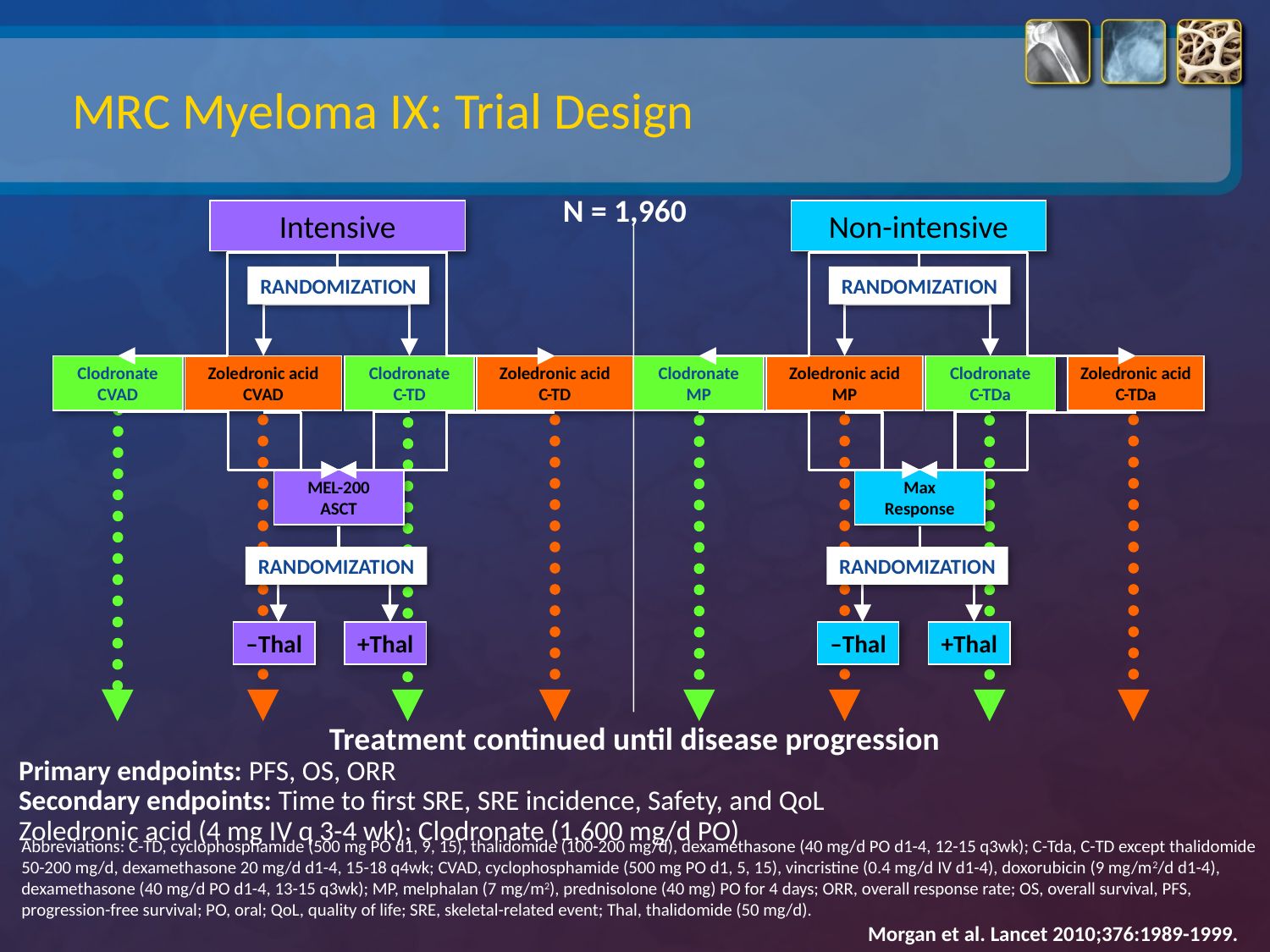

MRC Myeloma IX: Trial Design
N = 1,960
Intensive
Non-intensive

RANDOMIZATION
RANDOMIZATION
Clodronate
CVAD
Zoledronic acid
CVAD
Clodronate
C-TD
Zoledronic acid
C-TD
Clodronate
MP
Zoledronic acid
MP
Clodronate
C-TDa
Zoledronic acid
C-TDa

MEL-200
ASCT
Max
Response
RANDOMIZATION
RANDOMIZATION
–Thal
+Thal
–Thal
+Thal
Treatment continued until disease progression
Primary endpoints: PFS, OS, ORR
Secondary endpoints: Time to first SRE, SRE incidence, Safety, and QoL
Zoledronic acid (4 mg IV q 3-4 wk); Clodronate (1,600 mg/d PO)

Abbreviations: C-TD, cyclophosphamide (500 mg PO d1, 9, 15), thalidomide (100-200 mg/d), dexamethasone (40 mg/d PO d1-4, 12-15 q3wk); C-Tda, C-TD except thalidomide 50-200 mg/d, dexamethasone 20 mg/d d1-4, 15-18 q4wk; CVAD, cyclophosphamide (500 mg PO d1, 5, 15), vincristine (0.4 mg/d IV d1-4), doxorubicin (9 mg/m2/d d1-4), dexamethasone (40 mg/d PO d1-4, 13-15 q3wk); MP, melphalan (7 mg/m2), prednisolone (40 mg) PO for 4 days; ORR, overall response rate; OS, overall survival, PFS, progression-free survival; PO, oral; QoL, quality of life; SRE, skeletal-related event; Thal, thalidomide (50 mg/d).
Morgan et al. Lancet 2010;376:1989-1999.